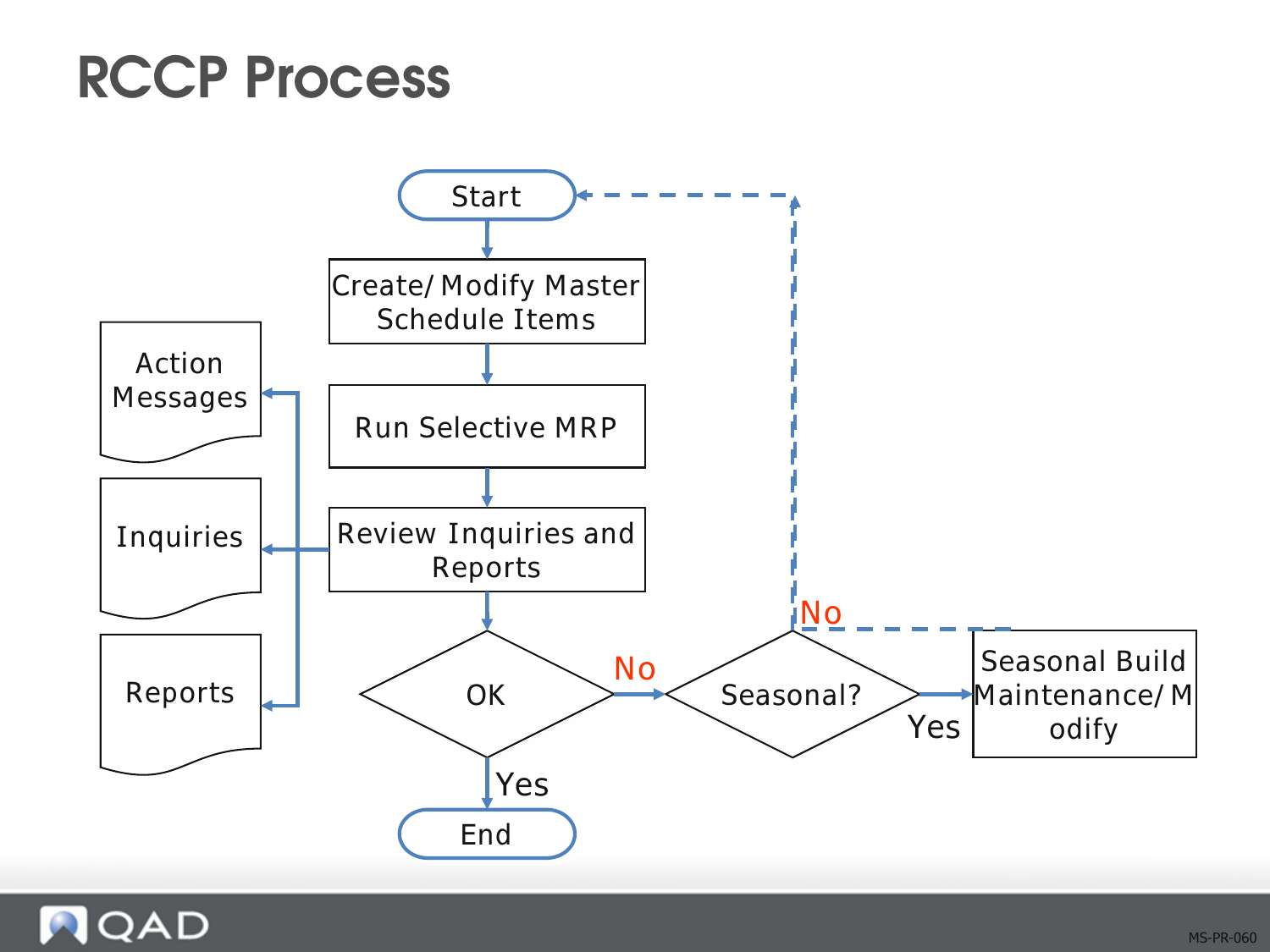

# RCCP Process
Start
Create/Modify Master Schedule Items
Action
Messages
Run Selective MRP
Inquiries
Review Inquiries and Reports
No
OK
Seasonal?
Seasonal Build Maintenance/Modify
Reports
No
Yes
Yes
End
MS-PR-060